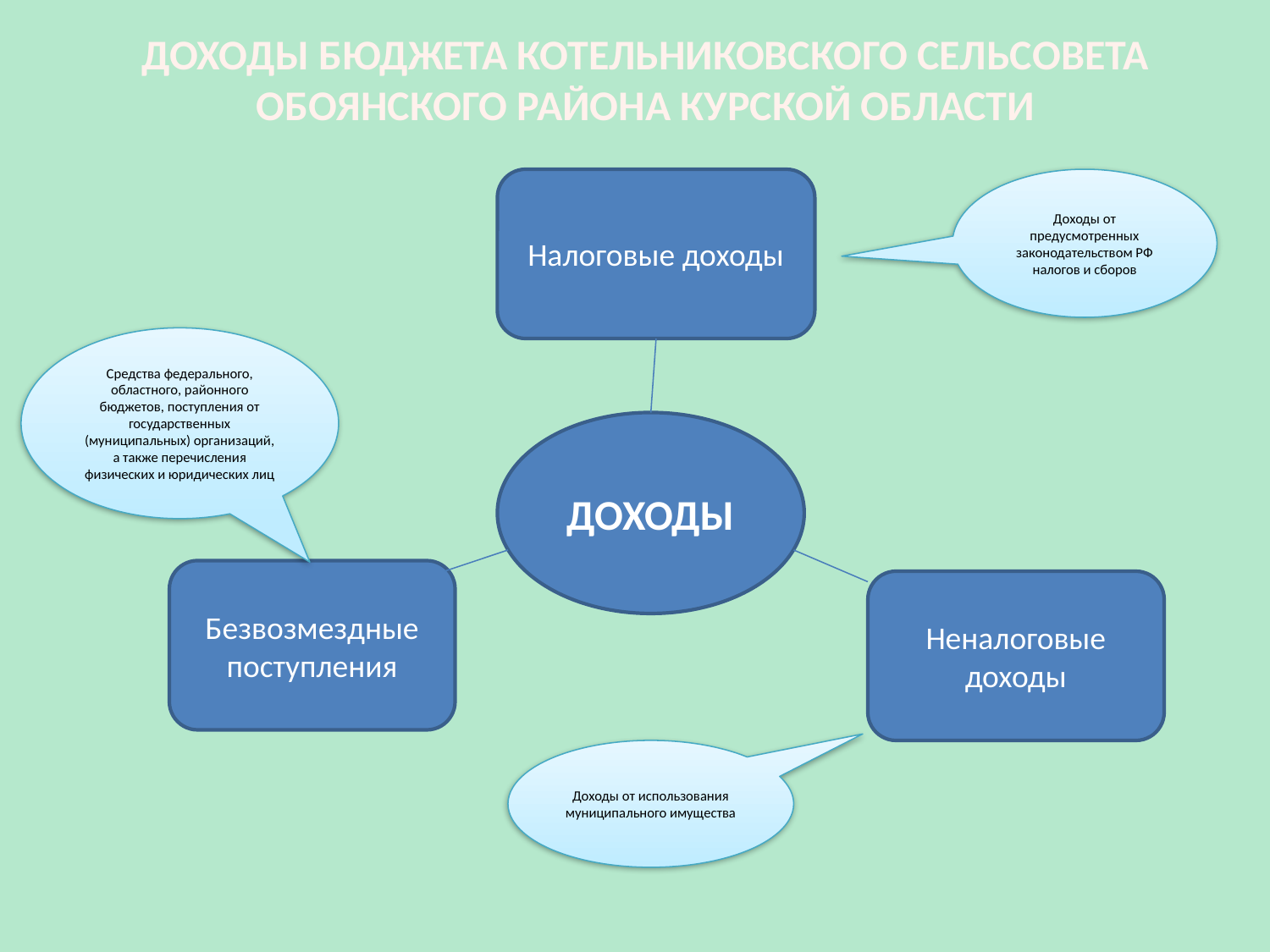

ДОХОДЫ БЮДЖЕТА КОТЕЛЬНИКОВСКОГО СЕЛЬСОВЕТА ОБОЯНСКОГО РАЙОНА КУРСКОЙ ОБЛАСТИ
Налоговые доходы
Доходы от предусмотренных законодательством РФ налогов и сборов
Средства федерального, областного, районного бюджетов, поступления от государственных (муниципальных) организаций, а также перечисления физических и юридических лиц
ДОХОДЫ
Безвозмездные поступления
Неналоговые доходы
Доходы от использования муниципального имущества